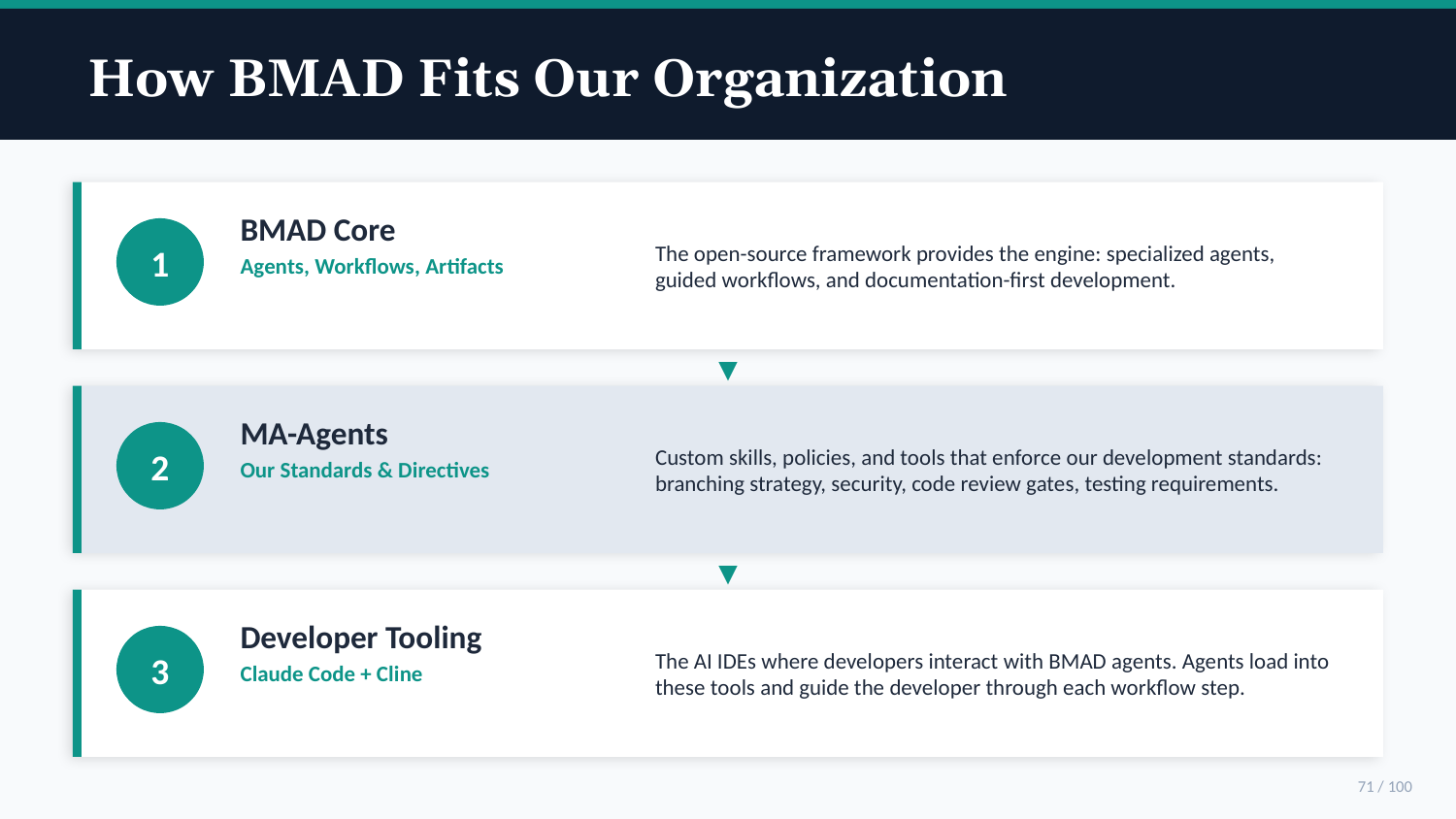

How BMAD Fits Our Organization

BMAD Core
The open-source framework provides the engine: specialized agents, guided workflows, and documentation-first development.

1
Agents, Workflows, Artifacts
▼

MA-Agents
Custom skills, policies, and tools that enforce our development standards: branching strategy, security, code review gates, testing requirements.

2
Our Standards & Directives
▼

Developer Tooling
The AI IDEs where developers interact with BMAD agents. Agents load into these tools and guide the developer through each workflow step.

3
Claude Code + Cline
71 / 100